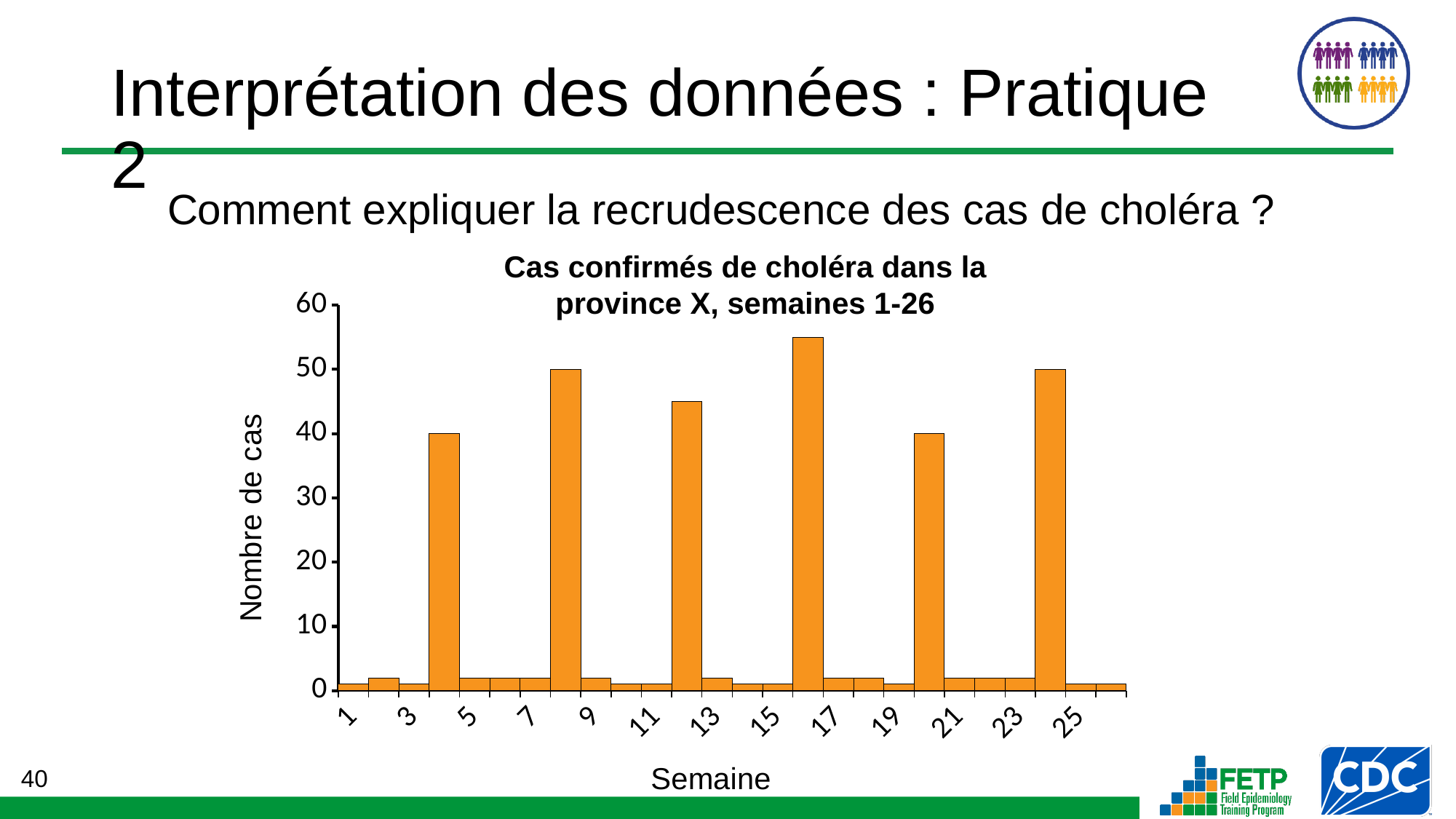

# Interprétation des données : Pratique 2
Comment expliquer la recrudescence des cas de choléra ?

Cas confirmés de choléra dans la province X, semaines 1-26

### Chart

| Category |  |
|---|---|